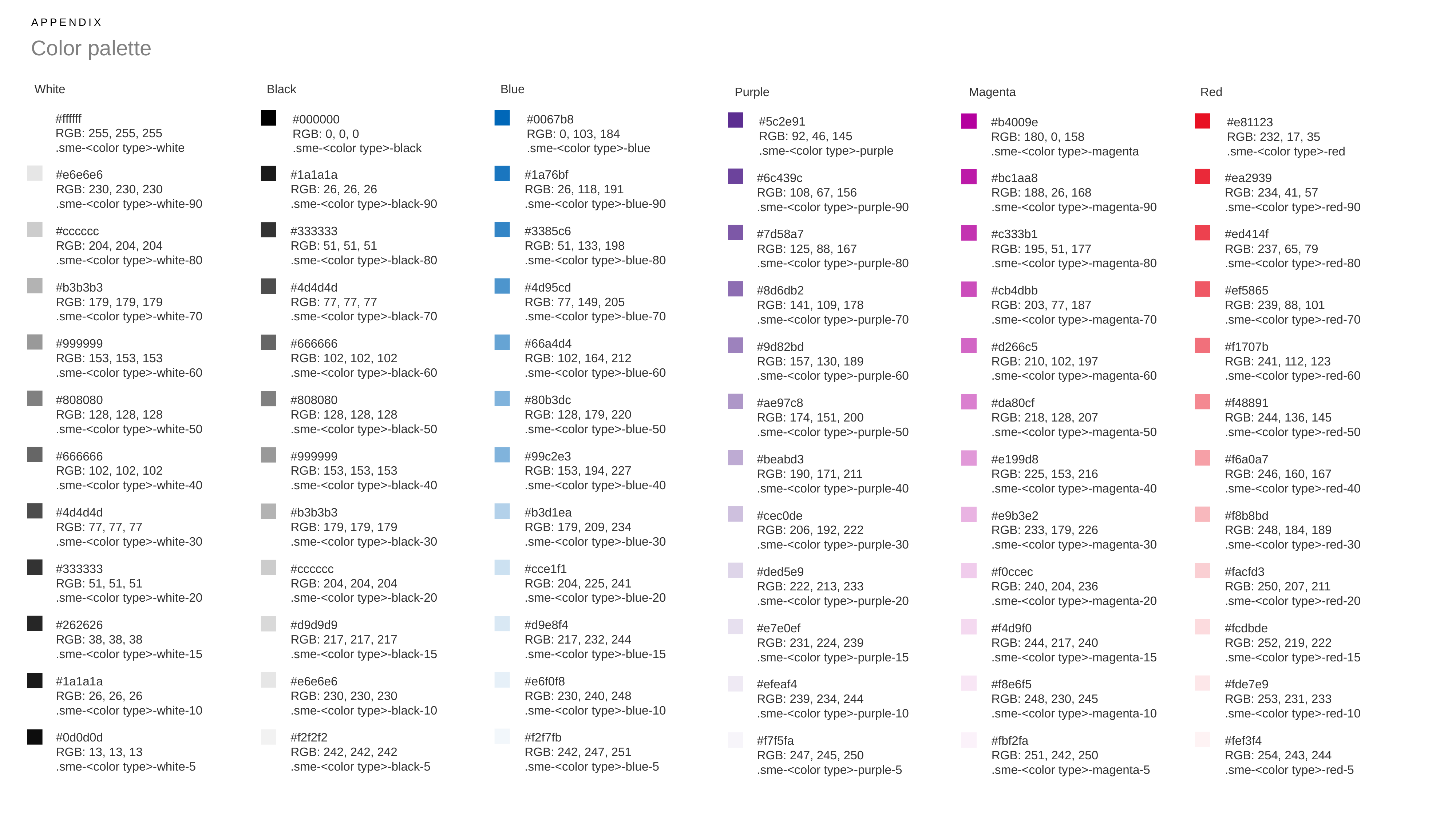

APPENDIX
Color palette
White
Black
Blue
Purple
Magenta
Red
#ffffff
RGB: 255, 255, 255
.sme-<color type>-white
#000000
RGB: 0, 0, 0
.sme-<color type>-black
#0067b8
RGB: 0, 103, 184
.sme-<color type>-blue

#5c2e91
RGB: 92, 46, 145
.sme-<color type>-purple
#b4009e
RGB: 180, 0, 158
.sme-<color type>-magenta
#e81123
RGB: 232, 17, 35
.sme-<color type>-red

#e6e6e6
RGB: 230, 230, 230
.sme-<color type>-white-90
#1a1a1a
RGB: 26, 26, 26
.sme-<color type>-black-90
#1a76bf
RGB: 26, 118, 191
.sme-<color type>-blue-90

#6c439c
RGB: 108, 67, 156
.sme-<color type>-purple-90
#bc1aa8
RGB: 188, 26, 168
.sme-<color type>-magenta-90
#ea2939
RGB: 234, 41, 57
.sme-<color type>-red-90

#cccccc
RGB: 204, 204, 204
.sme-<color type>-white-80
#333333
RGB: 51, 51, 51
.sme-<color type>-black-80
#3385c6
RGB: 51, 133, 198
.sme-<color type>-blue-80

#7d58a7
RGB: 125, 88, 167
.sme-<color type>-purple-80
#c333b1
RGB: 195, 51, 177
.sme-<color type>-magenta-80
#ed414f
RGB: 237, 65, 79
.sme-<color type>-red-80

#b3b3b3
RGB: 179, 179, 179
.sme-<color type>-white-70
#4d4d4d
RGB: 77, 77, 77
.sme-<color type>-black-70
#4d95cd
RGB: 77, 149, 205
.sme-<color type>-blue-70

#8d6db2
RGB: 141, 109, 178
.sme-<color type>-purple-70
#cb4dbb
RGB: 203, 77, 187
.sme-<color type>-magenta-70
#ef5865
RGB: 239, 88, 101
.sme-<color type>-red-70

#999999
RGB: 153, 153, 153
.sme-<color type>-white-60
#666666
RGB: 102, 102, 102
.sme-<color type>-black-60
#66a4d4
RGB: 102, 164, 212
.sme-<color type>-blue-60

#9d82bd
RGB: 157, 130, 189
.sme-<color type>-purple-60
#d266c5
RGB: 210, 102, 197
.sme-<color type>-magenta-60
#f1707b
RGB: 241, 112, 123
.sme-<color type>-red-60

#808080
RGB: 128, 128, 128
.sme-<color type>-white-50
#808080
RGB: 128, 128, 128
.sme-<color type>-black-50
#80b3dc
RGB: 128, 179, 220
.sme-<color type>-blue-50

#ae97c8
RGB: 174, 151, 200
.sme-<color type>-purple-50
#da80cf
RGB: 218, 128, 207
.sme-<color type>-magenta-50
#f48891
RGB: 244, 136, 145
.sme-<color type>-red-50

#666666
RGB: 102, 102, 102
.sme-<color type>-white-40
#999999
RGB: 153, 153, 153
.sme-<color type>-black-40
#99c2e3
RGB: 153, 194, 227
.sme-<color type>-blue-40

#beabd3
RGB: 190, 171, 211
.sme-<color type>-purple-40
#e199d8
RGB: 225, 153, 216
.sme-<color type>-magenta-40
#f6a0a7
RGB: 246, 160, 167
.sme-<color type>-red-40

#4d4d4d
RGB: 77, 77, 77
.sme-<color type>-white-30
#b3b3b3
RGB: 179, 179, 179
.sme-<color type>-black-30
#b3d1ea
RGB: 179, 209, 234
.sme-<color type>-blue-30

#cec0de
RGB: 206, 192, 222
.sme-<color type>-purple-30
#e9b3e2
RGB: 233, 179, 226
.sme-<color type>-magenta-30
#f8b8bd
RGB: 248, 184, 189
.sme-<color type>-red-30

#333333
RGB: 51, 51, 51
.sme-<color type>-white-20
#cccccc
RGB: 204, 204, 204
.sme-<color type>-black-20
#cce1f1
RGB: 204, 225, 241
.sme-<color type>-blue-20

#ded5e9
RGB: 222, 213, 233
.sme-<color type>-purple-20
#f0ccec
RGB: 240, 204, 236
.sme-<color type>-magenta-20
#facfd3
RGB: 250, 207, 211
.sme-<color type>-red-20

#262626
RGB: 38, 38, 38
.sme-<color type>-white-15
#d9d9d9
RGB: 217, 217, 217
.sme-<color type>-black-15
#d9e8f4
RGB: 217, 232, 244
.sme-<color type>-blue-15

#e7e0ef
RGB: 231, 224, 239
.sme-<color type>-purple-15
#f4d9f0
RGB: 244, 217, 240
.sme-<color type>-magenta-15
#fcdbde
RGB: 252, 219, 222
.sme-<color type>-red-15

#1a1a1a
RGB: 26, 26, 26
.sme-<color type>-white-10
#e6e6e6
RGB: 230, 230, 230
.sme-<color type>-black-10
#e6f0f8
RGB: 230, 240, 248
.sme-<color type>-blue-10

#efeaf4
RGB: 239, 234, 244
.sme-<color type>-purple-10
#f8e6f5
RGB: 248, 230, 245
.sme-<color type>-magenta-10
#fde7e9
RGB: 253, 231, 233
.sme-<color type>-red-10

#0d0d0d
RGB: 13, 13, 13
.sme-<color type>-white-5
#f2f2f2
RGB: 242, 242, 242
.sme-<color type>-black-5
#f2f7fb
RGB: 242, 247, 251
.sme-<color type>-blue-5

#f7f5fa
RGB: 247, 245, 250
.sme-<color type>-purple-5
#fbf2fa
RGB: 251, 242, 250
.sme-<color type>-magenta-5
#fef3f4
RGB: 254, 243, 244
.sme-<color type>-red-5